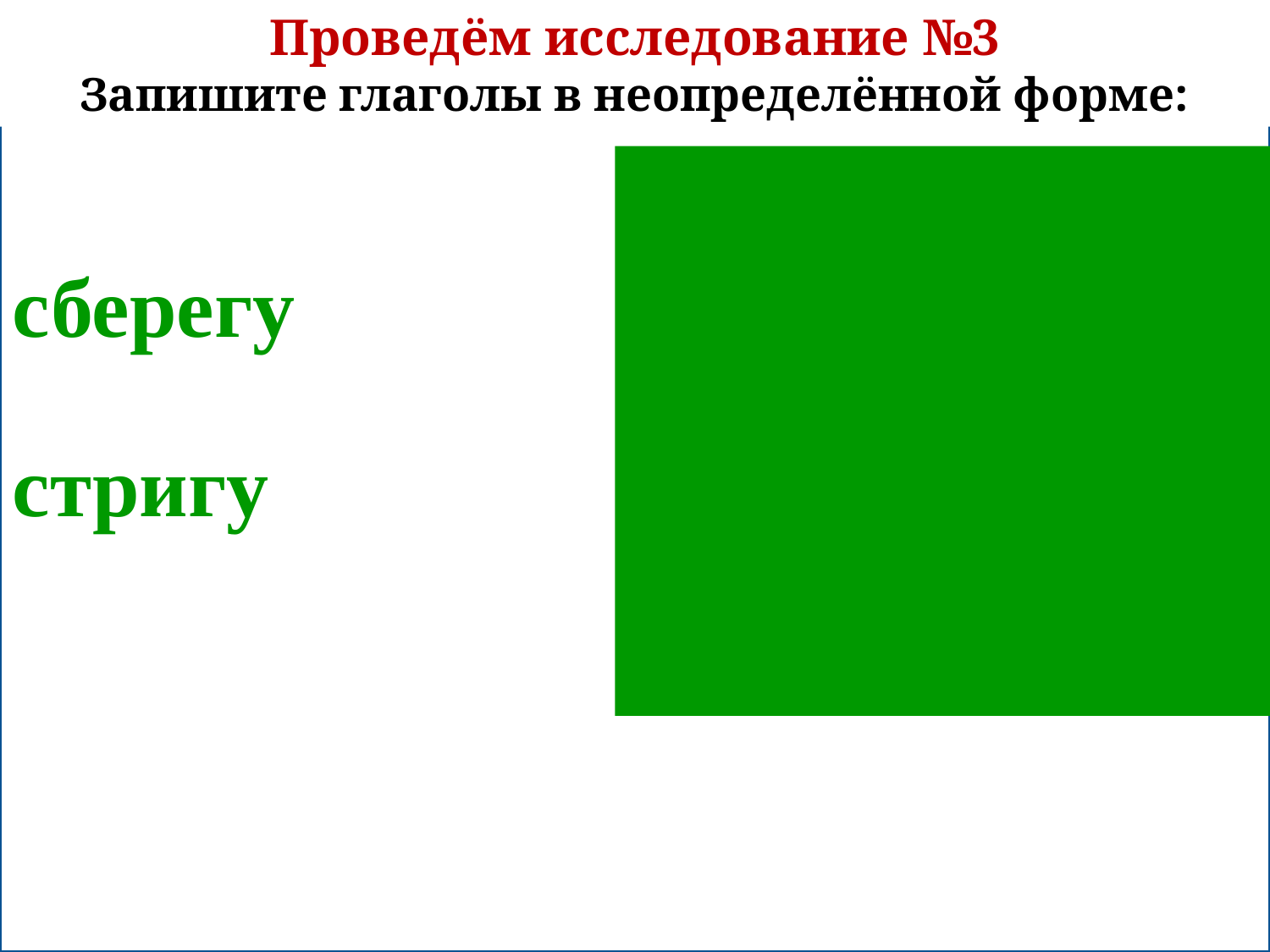

Проведём исследование №3
Запишите глаголы в неопределённой форме:

сберегу сберечь
стригу стричь